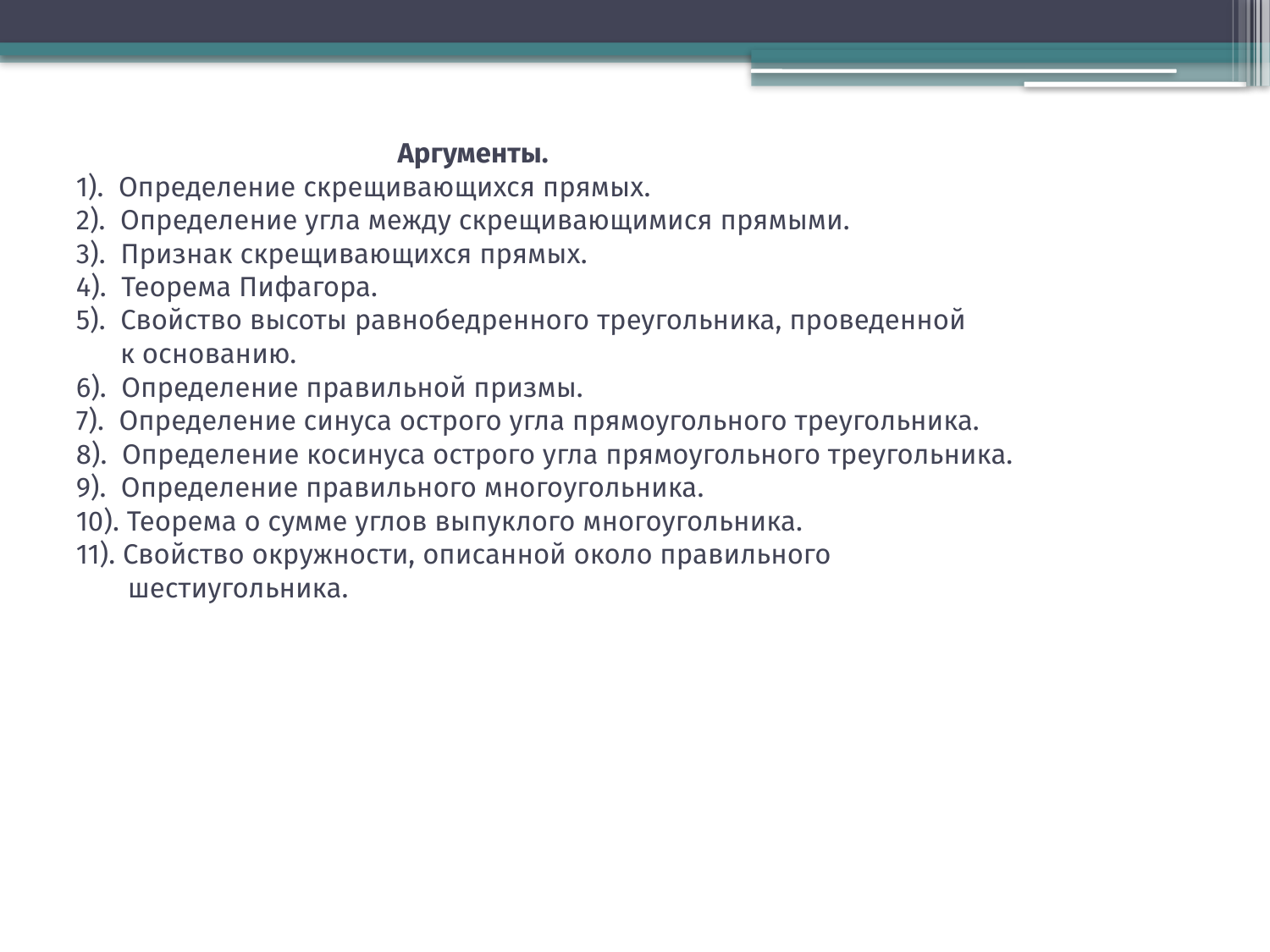

# Аргументы. 1).  Определение скрещивающихся прямых. 2).  Определение угла между скрещивающимися прямыми. 3).  Признак скрещивающихся прямых. 4).  Теорема Пифагора. 5).  Свойство высоты равнобедренного треугольника, проведенной к основанию. 6).  Определение правильной призмы. 7).  Определение синуса острого угла прямоугольного треугольника. 8).  Определение косинуса острого угла прямоугольного треугольника. 9).  Определение правильного многоугольника. 10). Теорема о сумме углов выпуклого многоугольника. 11). Свойство окружности, описанной около правильного шестиугольника.